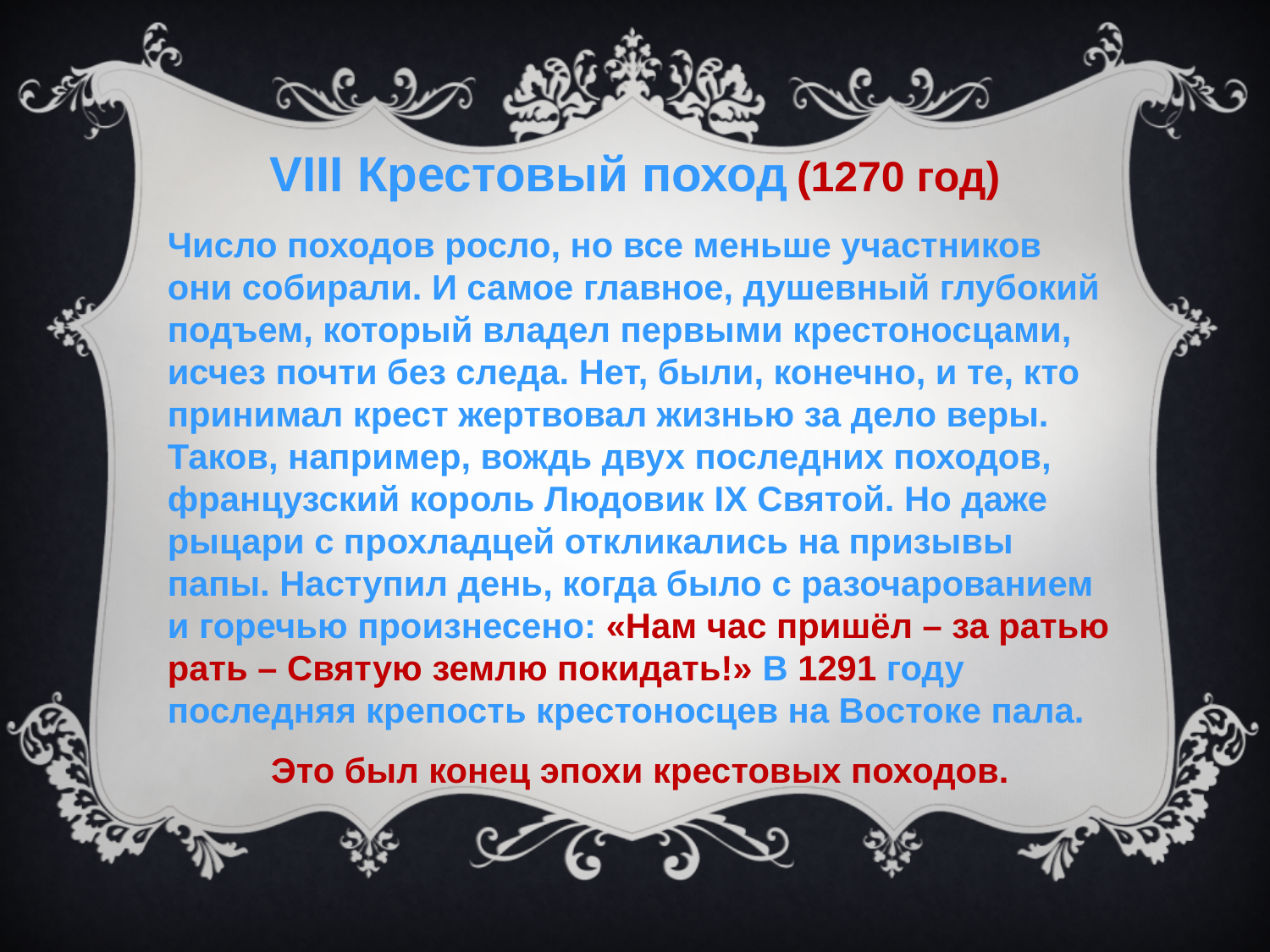

VIII Крестовый поход (1270 год)
Число походов росло, но все меньше участников они собирали. И самое главное, душевный глубокий подъем, который владел первыми крестоносцами, исчез почти без следа. Нет, были, конечно, и те, кто принимал крест жертвовал жизнью за дело веры. Таков, например, вождь двух последних походов, французский король Людовик IX Святой. Но даже рыцари с прохладцей откликались на призывы папы. Наступил день, когда было с разочарованием и горечью произнесено: «Нам час пришёл – за ратью рать – Святую землю покидать!» В 1291 году последняя крепость крестоносцев на Востоке пала.
Это был конец эпохи крестовых походов.